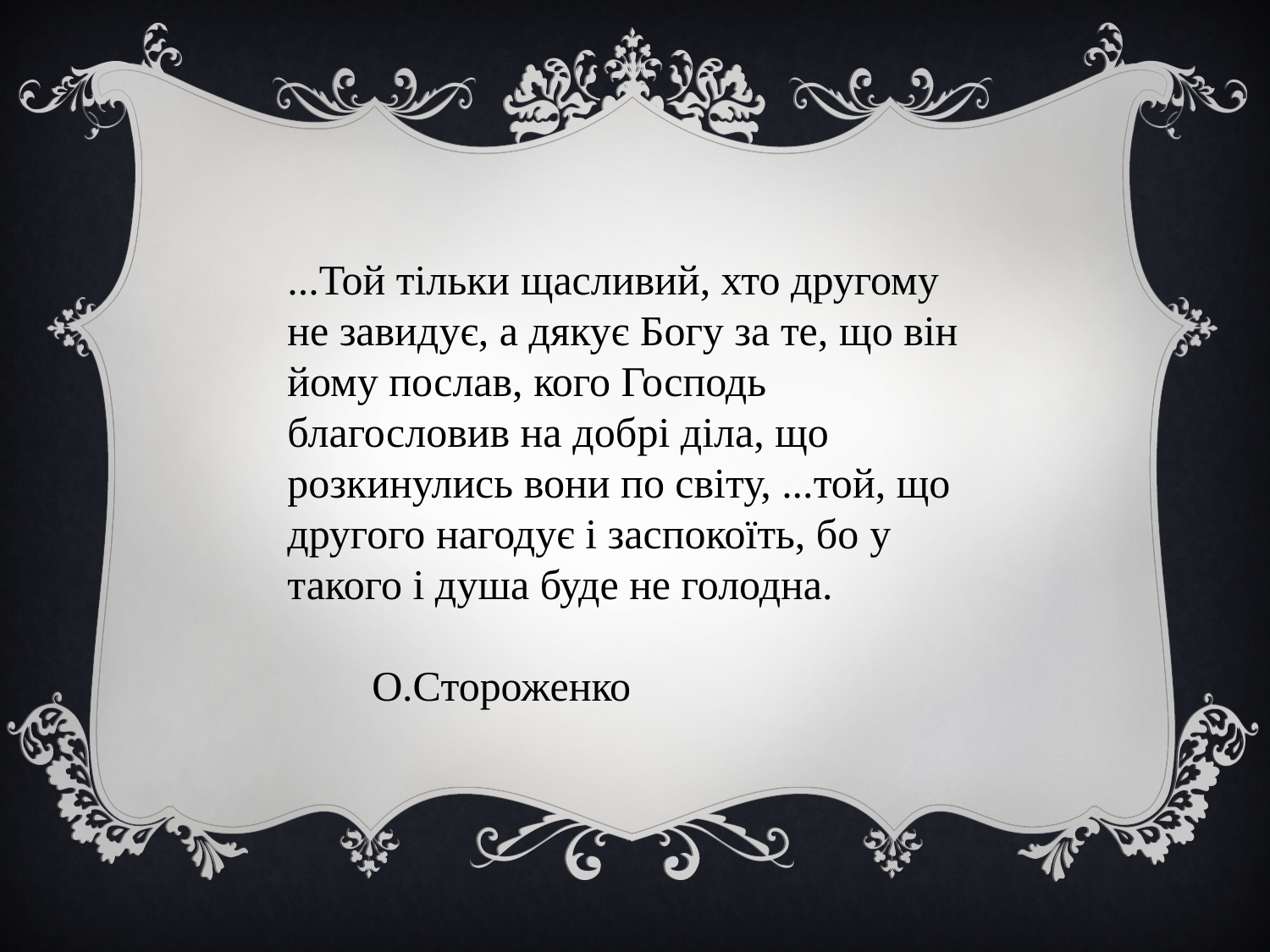

...Той тільки щасливий, хто другому не завидує, а дякує Богу за те, що він йому послав, кого Господь благословив на добрі діла, що розкинулись вони по світу, ...той, що другого нагодує і заспокоїть, бо у такого і душа буде не голодна.
                                                                          О.Стороженко